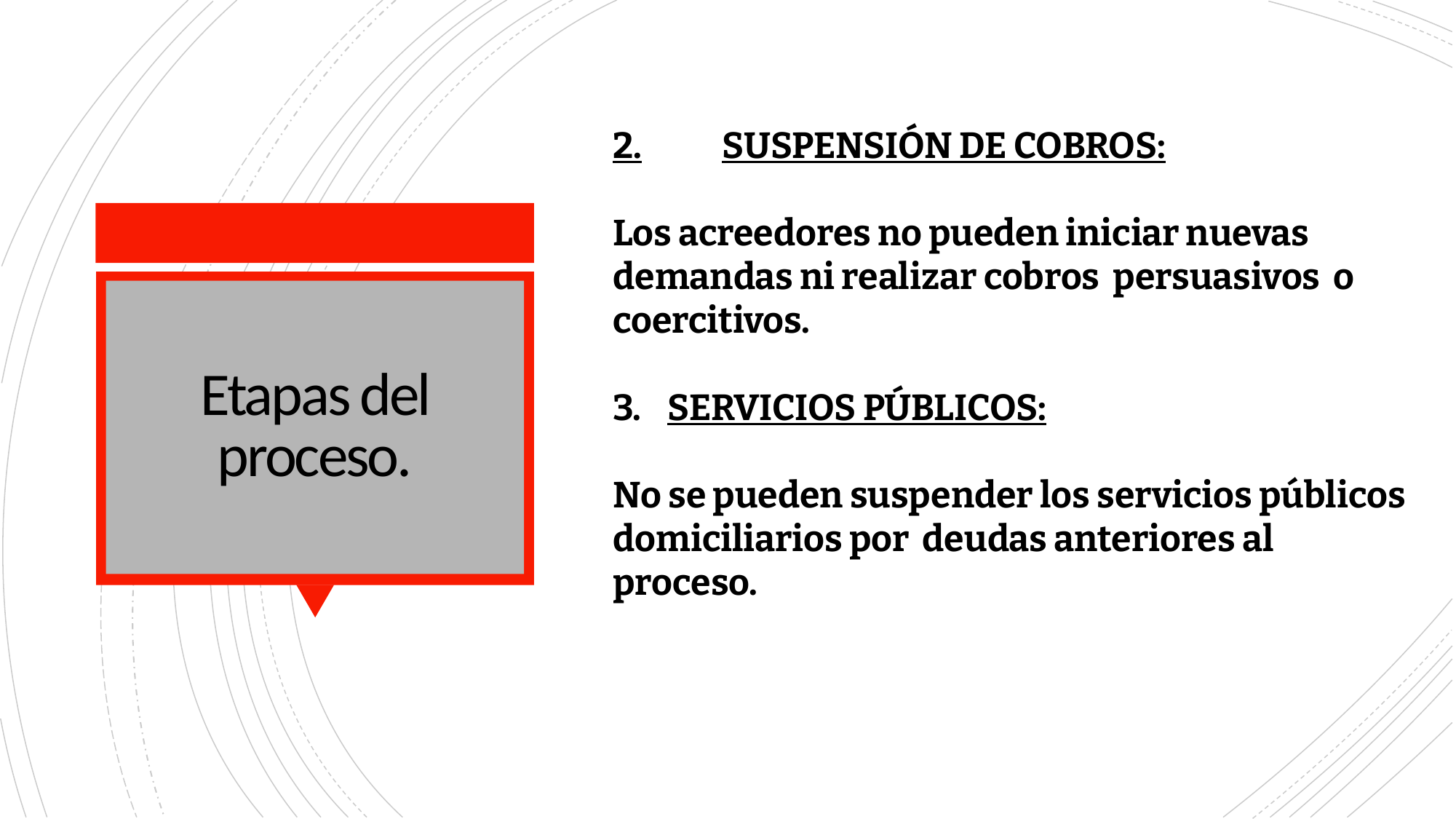

2.	SUSPENSIÓN DE COBROS:

Los acreedores no pueden iniciar nuevas demandas ni realizar cobros  persuasivos  o coercitivos.

SERVICIOS PÚBLICOS:

No se pueden suspender los servicios públicos domiciliarios por  deudas anteriores al proceso.

# Etapas del proceso.